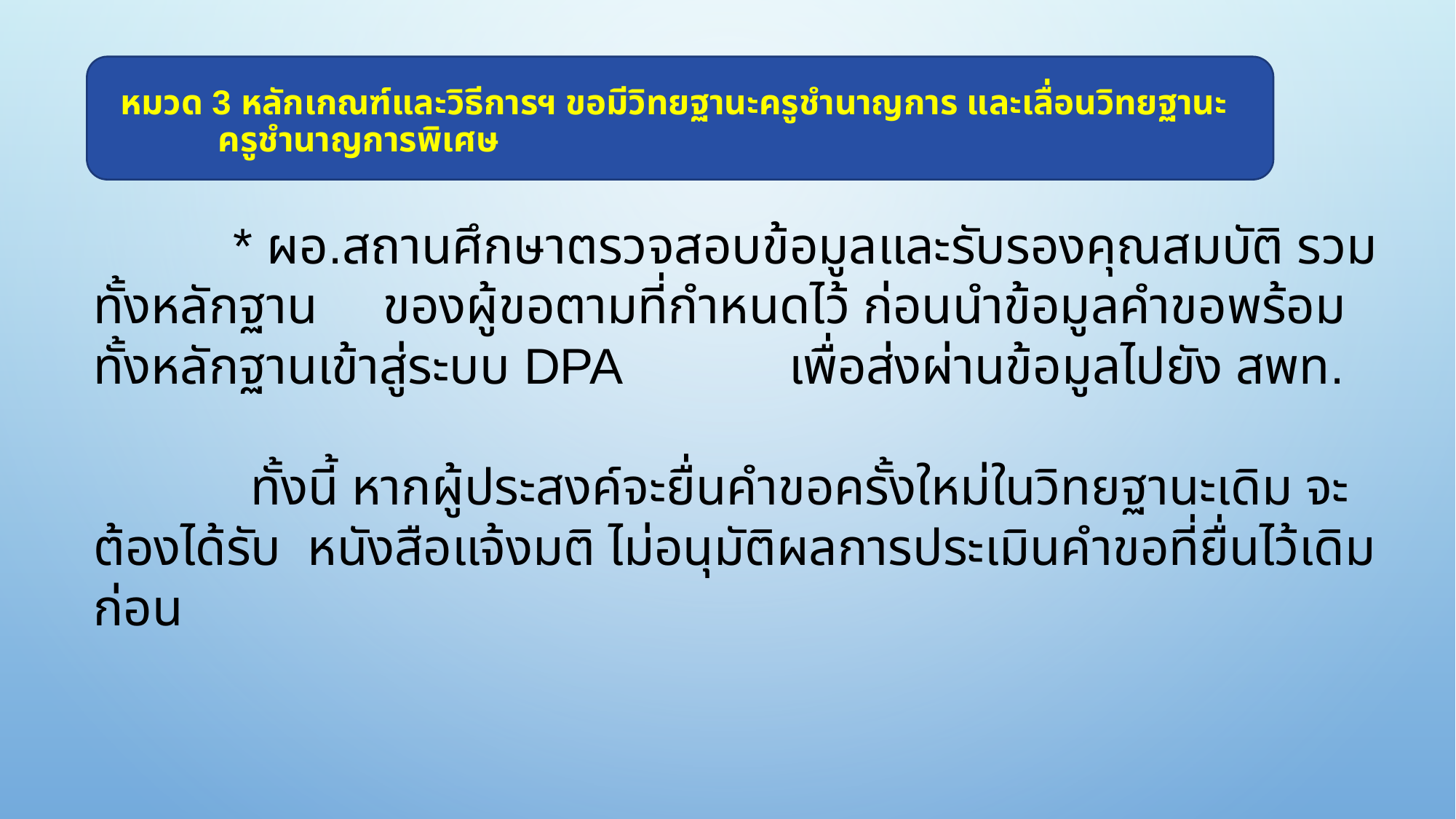

# หมวด 3 หลักเกณฑ์และวิธีการฯ ขอมีวิทยฐานะครูชำนาญการ และเลื่อนวิทยฐานะ ครูชำนาญการพิเศษ
          * ผอ.สถานศึกษาตรวจสอบข้อมูลและรับรองคุณสมบัติ รวมทั้งหลักฐาน     ของผู้ขอตามที่กำหนดไว้ ก่อนนำข้อมูลคำขอพร้อมทั้งหลักฐานเข้าสู่ระบบ DPA            เพื่อส่งผ่านข้อมูลไปยัง สพท.
            ทั้งนี้ หากผู้ประสงค์จะยื่นคำขอครั้งใหม่ในวิทยฐานะเดิม จะต้องได้รับ  หนังสือแจ้งมติ ไม่อนุมัติผลการประเมินคำขอที่ยื่นไว้เดิมก่อน